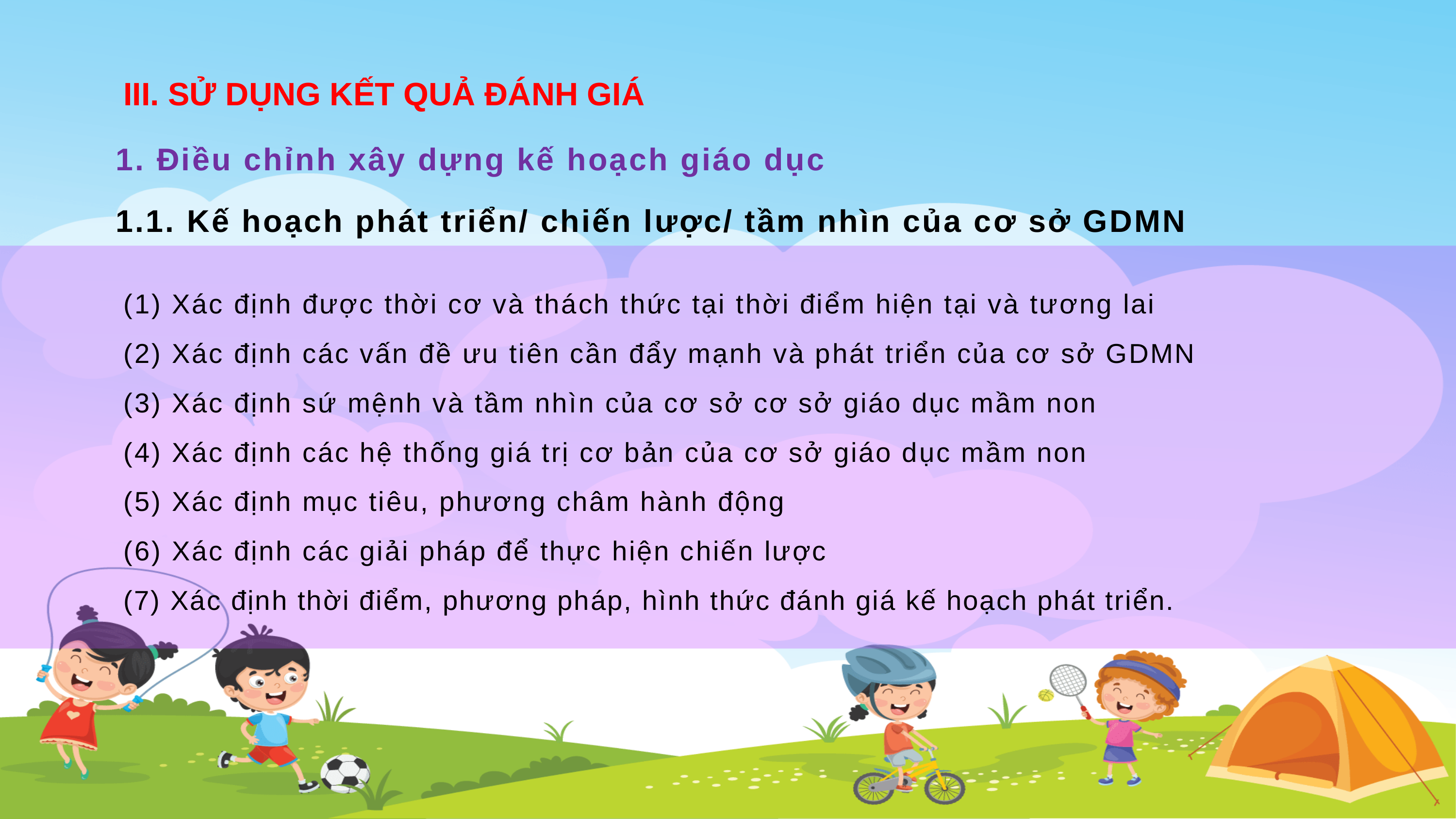

III. SỬ DỤNG KẾT QUẢ ĐÁNH GIÁ
1. Điều chỉnh xây dựng kế hoạch giáo dục

1.1. Kế hoạch phát triển/ chiến lược/ tầm nhìn của cơ sở GDMN

(1) Xác định được thời cơ và thách thức tại thời điểm hiện tại và tương lai
(2) Xác định các vấn đề ưu tiên cần đẩy mạnh và phát triển của cơ sở GDMN
(3) Xác định sứ mệnh và tầm nhìn của cơ sở cơ sở giáo dục mầm non
(4) Xác định các hệ thống giá trị cơ bản của cơ sở giáo dục mầm non
(5) Xác định mục tiêu, phương châm hành động
(6) Xác định các giải pháp để thực hiện chiến lược
(7) Xác định thời điểm, phương pháp, hình thức đánh giá kế hoạch phát triển.